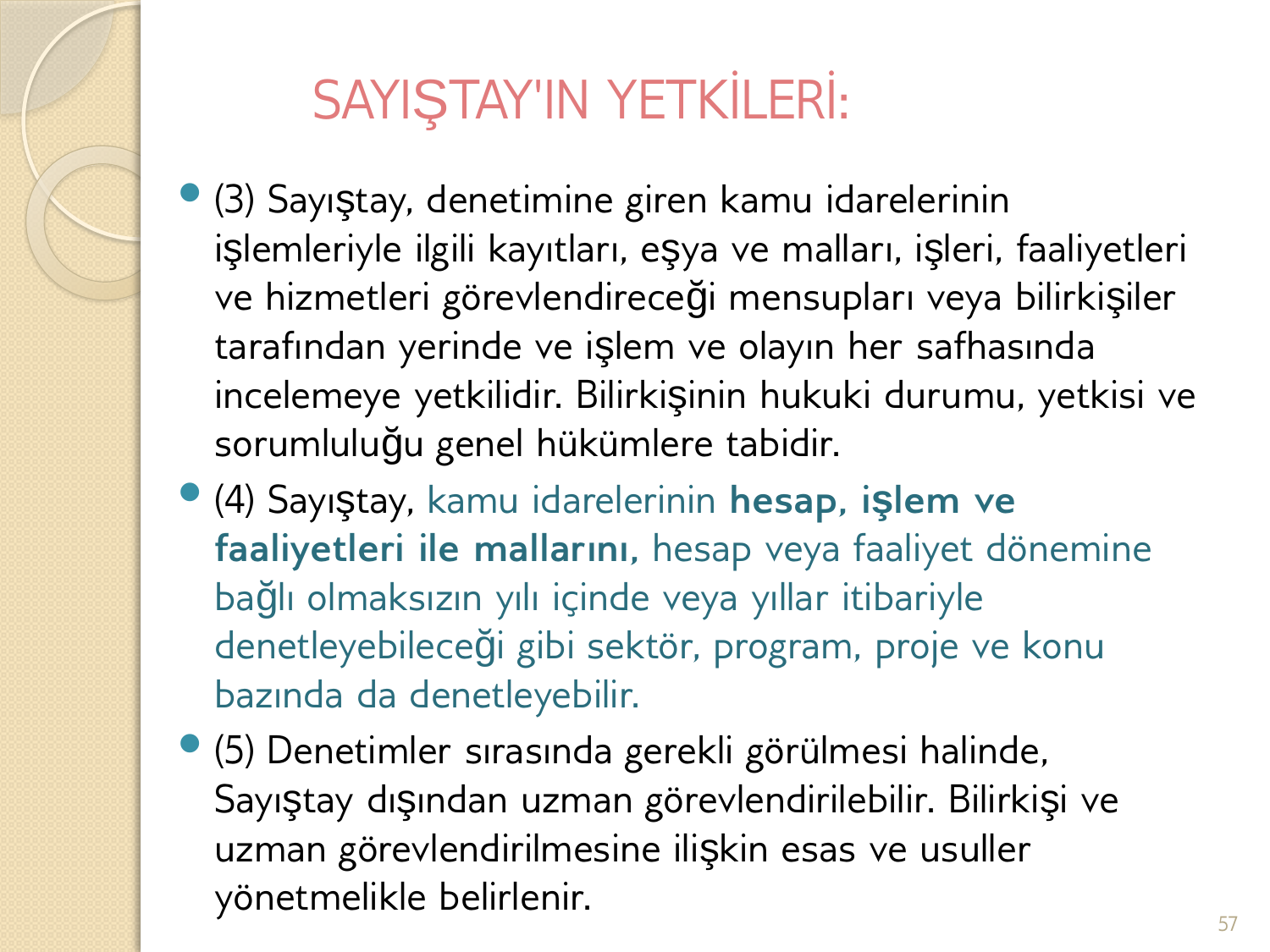

# SAYIŞTAY'IN YETKİLERİ:
(3) Sayıştay, denetimine giren kamu idarelerinin işlemleriyle ilgili kayıtları, eşya ve malları, işleri, faaliyetleri ve hizmetleri görevlendireceği mensupları veya bilirkişiler tarafından yerinde ve işlem ve olayın her safhasında incelemeye yetkilidir. Bilirkişinin hukuki durumu, yetkisi ve sorumluluğu genel hükümlere tabidir.
(4) Sayıştay, kamu idarelerinin hesap, işlem ve faaliyetleri ile mallarını, hesap veya faaliyet dönemine bağlı olmaksızın yılı içinde veya yıllar itibariyle denetleyebileceği gibi sektör, program, proje ve konu bazında da denetleyebilir.
(5) Denetimler sırasında gerekli görülmesi halinde, Sayıştay dışından uzman görevlendirilebilir. Bilirkişi ve uzman görevlendirilmesine ilişkin esas ve usuller yönetmelikle belirlenir.

57